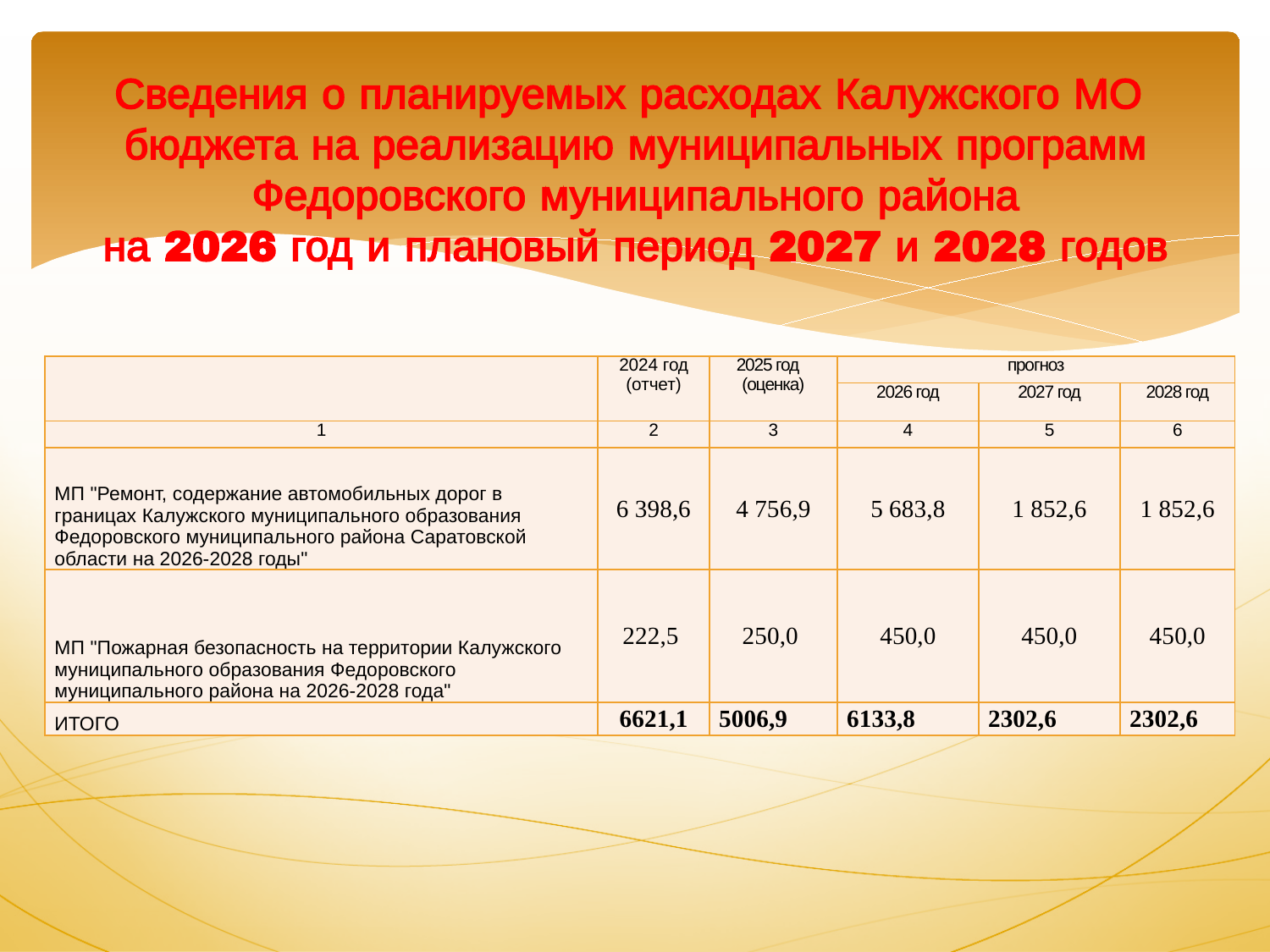

# Сведения о планируемых расходах Калужского МО  бюджета на реализацию муниципальных программ Федоровского муниципального района на 2026 год и плановый период 2027 и 2028 годов
|  | 2024 год (отчет) | 2025 год (оценка) | прогноз |  |  |
| --- | --- | --- | --- | --- | --- |
|  |  |  | 2026 год | 2027 год | 2028 год |
| 1 | 2 | 3 | 4 | 5 | 6 |
| МП "Ремонт, содержание автомобильных дорог в границах Калужского муниципального образования Федоровского муниципального района Саратовской области на 2026-2028 годы" | 6 398,6 | 4 756,9 | 5 683,8 | 1 852,6 | 1 852,6 |
| МП "Пожарная безопасность на территории Калужского муниципального образования Федоровского муниципального района на 2026-2028 года" | 222,5 | 250,0 | 450,0 | 450,0 | 450,0 |
| ИТОГО | 6621,1 | 5006,9 | 6133,8 | 2302,6 | 2302,6 |